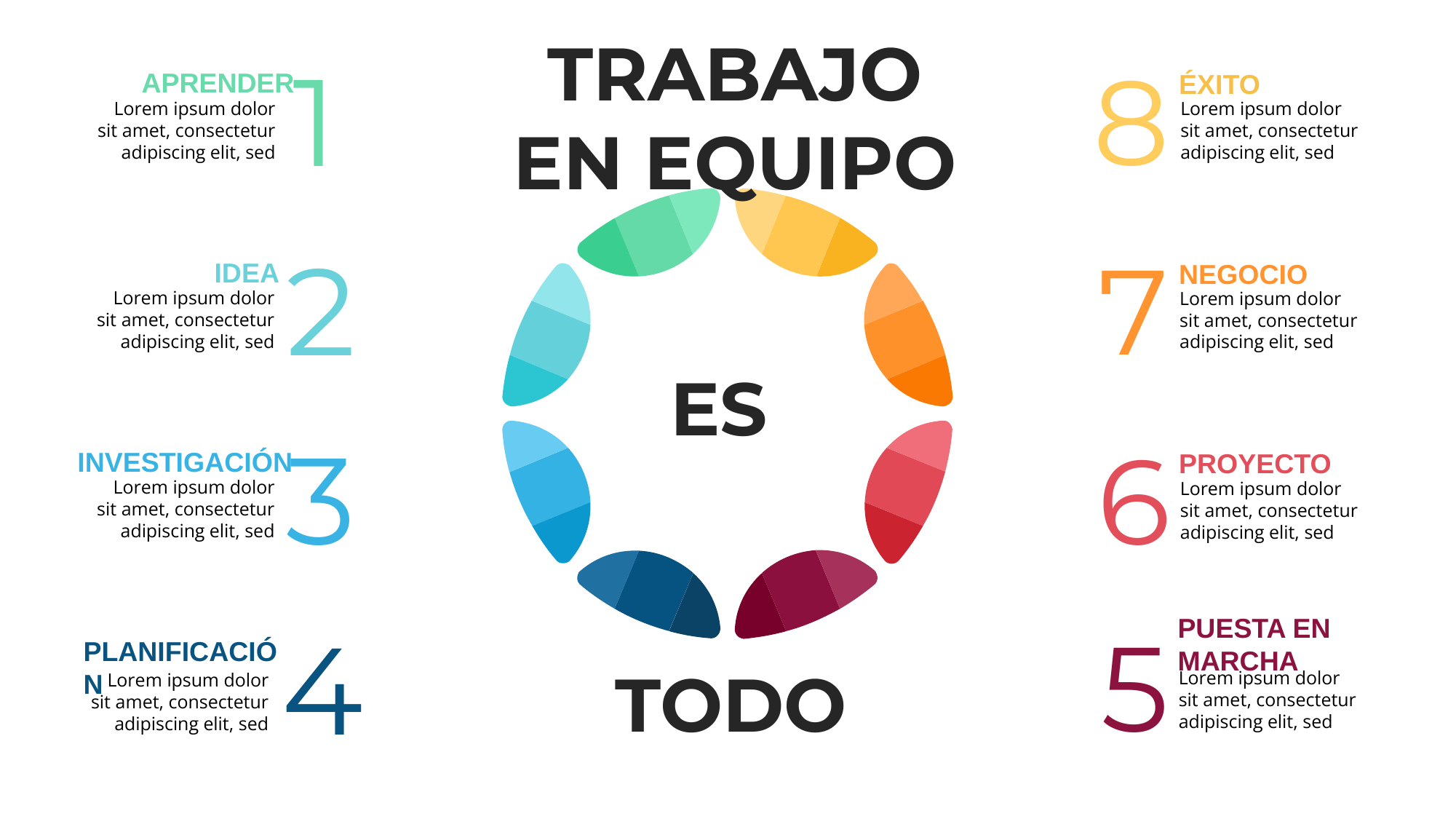

TRABAJO EN EQUIPO
1
8
APRENDER
ÉXITO
Lorem ipsum dolor sit amet, consectetur adipiscing elit, sed
Lorem ipsum dolor sit amet, consectetur adipiscing elit, sed

2
7
IDEA
NEGOCIO

Lorem ipsum dolor sit amet, consectetur adipiscing elit, sed
Lorem ipsum dolor sit amet, consectetur adipiscing elit, sed

ES

3
6
INVESTIGACIÓN
PROYECTO

Lorem ipsum dolor sit amet, consectetur adipiscing elit, sed
Lorem ipsum dolor sit amet, consectetur adipiscing elit, sed

PUESTA EN MARCHA
4
5
PLANIFICACIÓN
TODO
Lorem ipsum dolor sit amet, consectetur adipiscing elit, sed
Lorem ipsum dolor sit amet, consectetur adipiscing elit, sed